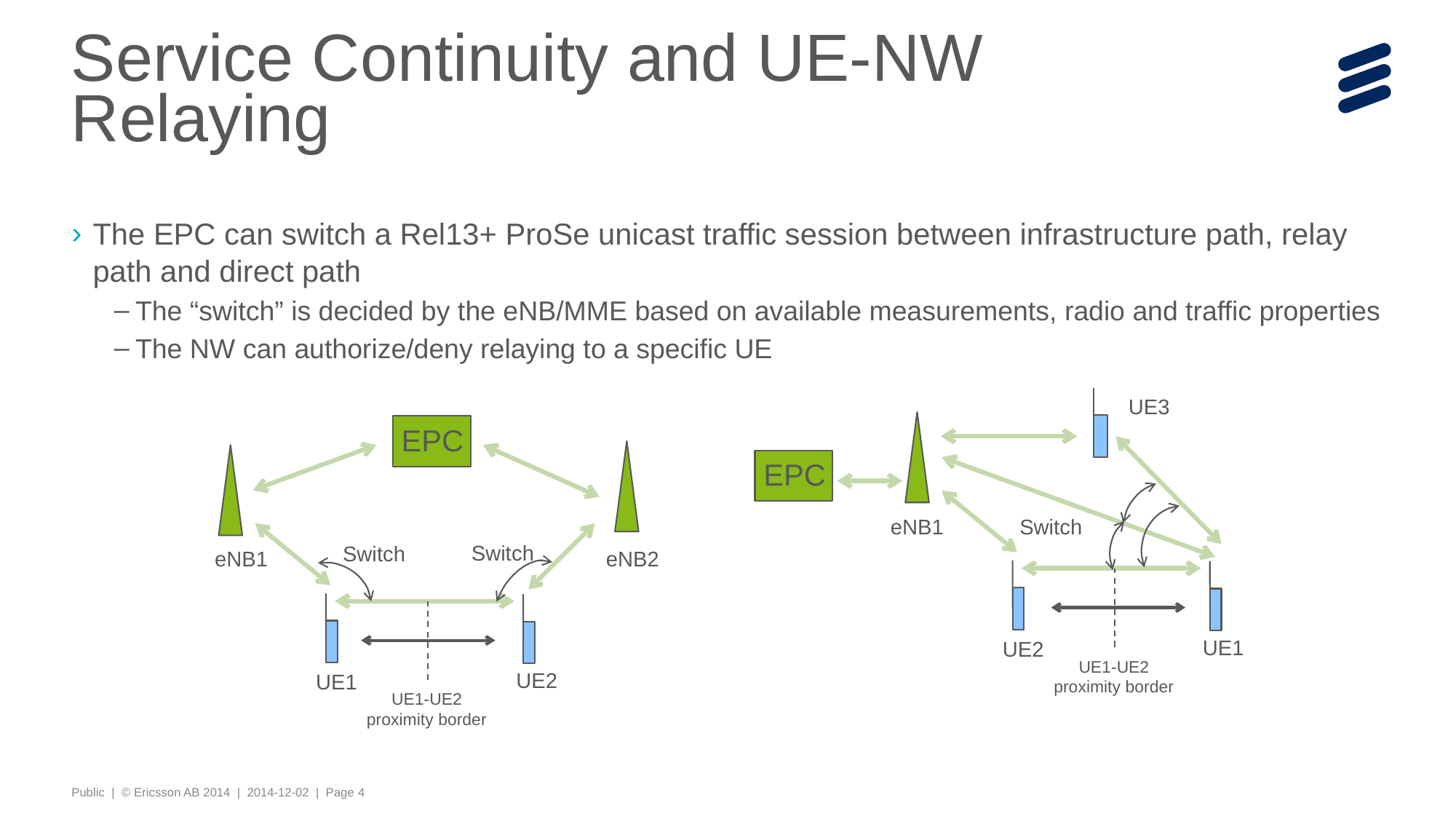

# Service Continuity and UE-NW Relaying
The EPC can switch a Rel13+ ProSe unicast traffic session between infrastructure path, relay path and direct path
The “switch” is decided by the eNB/MME based on available measurements, radio and traffic properties
The NW can authorize/deny relaying to a specific UE

UE3

EPC

EPC

eNB1
Switch

Switch
Switch
eNB2
eNB1

UE1
UE2
UE1-UE2 proximity border
UE2
UE1
UE1-UE2 proximity border